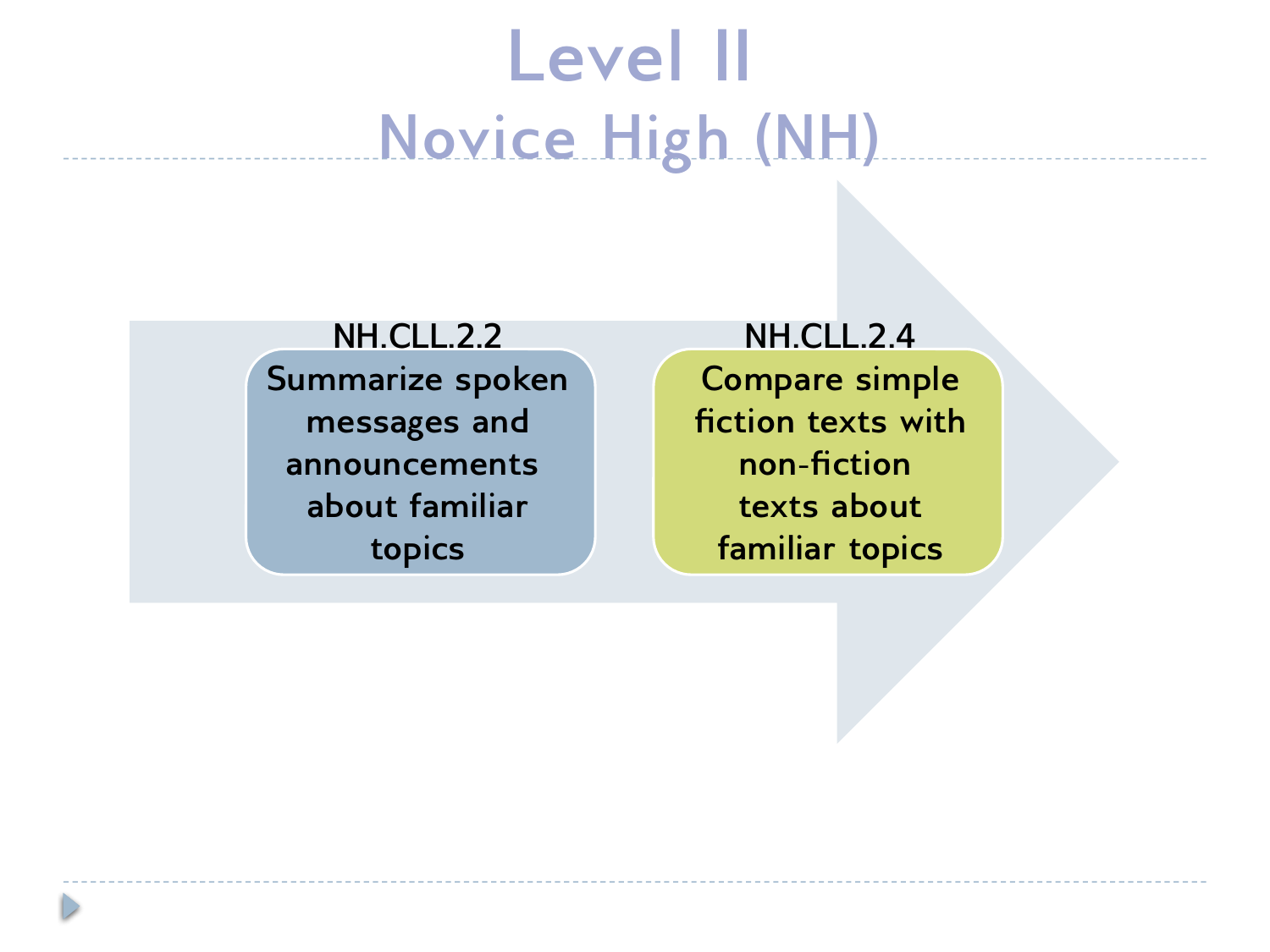

Level II
Novice High (NH)

NH.CLL.2.2 Summarize spoken messages and announcements
about familiar topics
NH.CLL.2.4 Compare simple fiction texts with non-fiction
texts about familiar topics